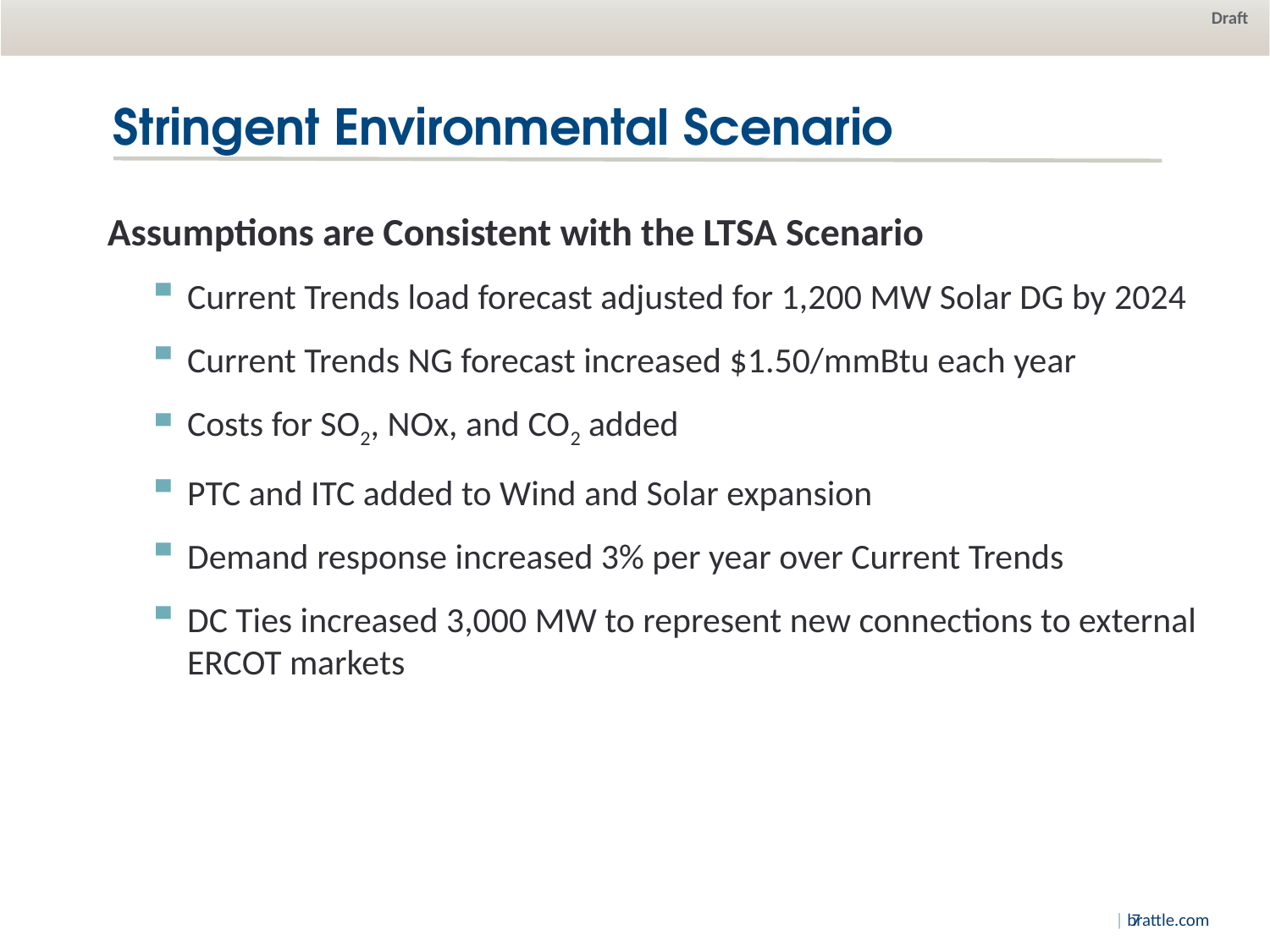

# Stringent Environmental Scenario
Assumptions are Consistent with the LTSA Scenario
Current Trends load forecast adjusted for 1,200 MW Solar DG by 2024
Current Trends NG forecast increased $1.50/mmBtu each year
Costs for SO2, NOx, and CO2 added
PTC and ITC added to Wind and Solar expansion
Demand response increased 3% per year over Current Trends
DC Ties increased 3,000 MW to represent new connections to external ERCOT markets